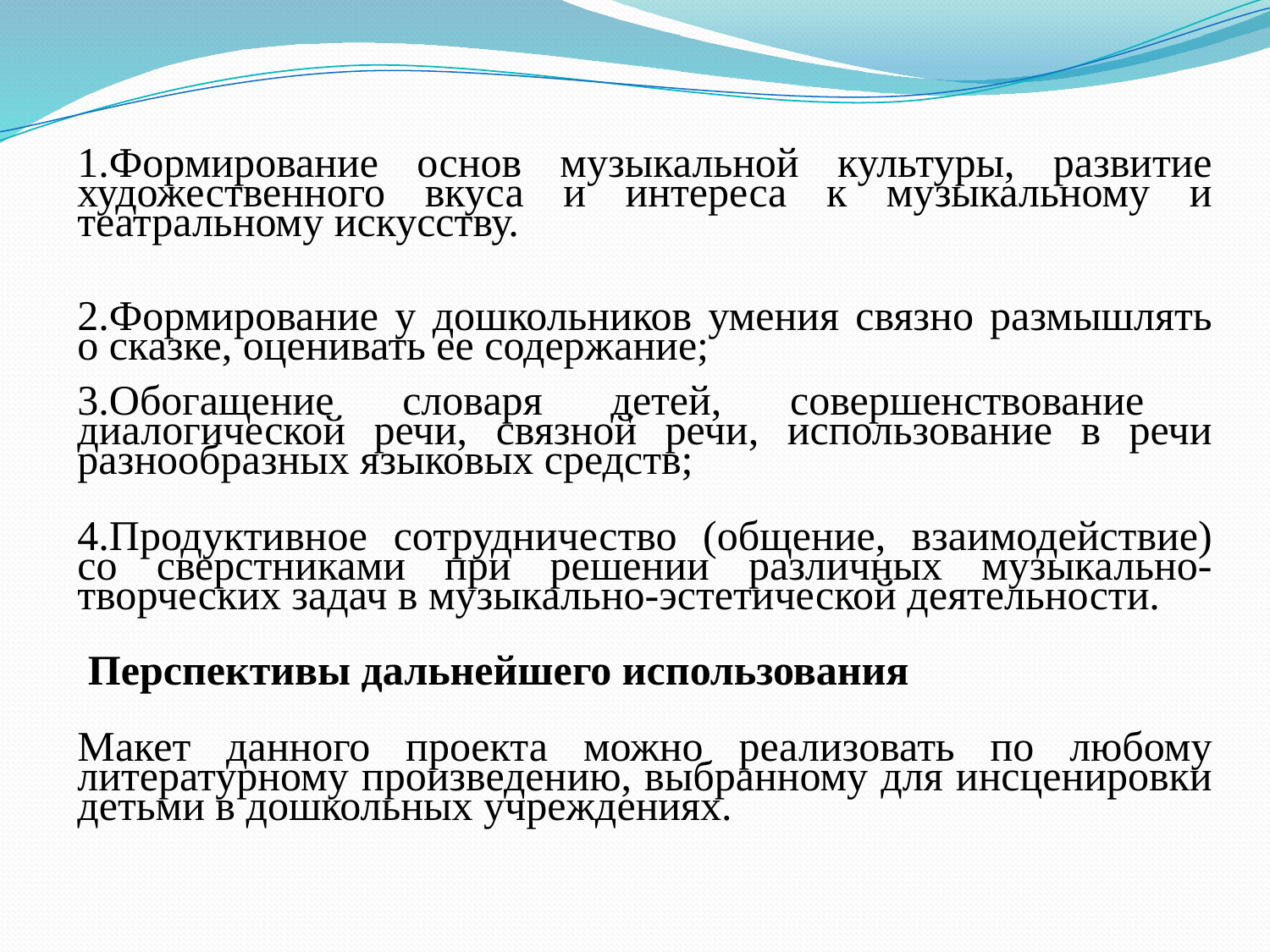

1.Формирование основ музыкальной культуры, развитие художественного вкуса и интереса к музыкальному и театральному искусству.

2.Формирование у дошкольников умения связно размышлять о сказке, оценивать ее содержание;
3.Обогащение словаря детей, совершенствование  диалогической речи, связной речи, использование в речи разнообразных языковых средств;

4.Продуктивное сотрудничество (общение, взаимодействие) со сверстниками при решении различных музыкально-творческих задач в музыкально-эстетической деятельности.

 Перспективы дальнейшего использования

Макет данного проекта можно реализовать по любому литературному произведению, выбранному для инсценировки детьми в дошкольных учреждениях.